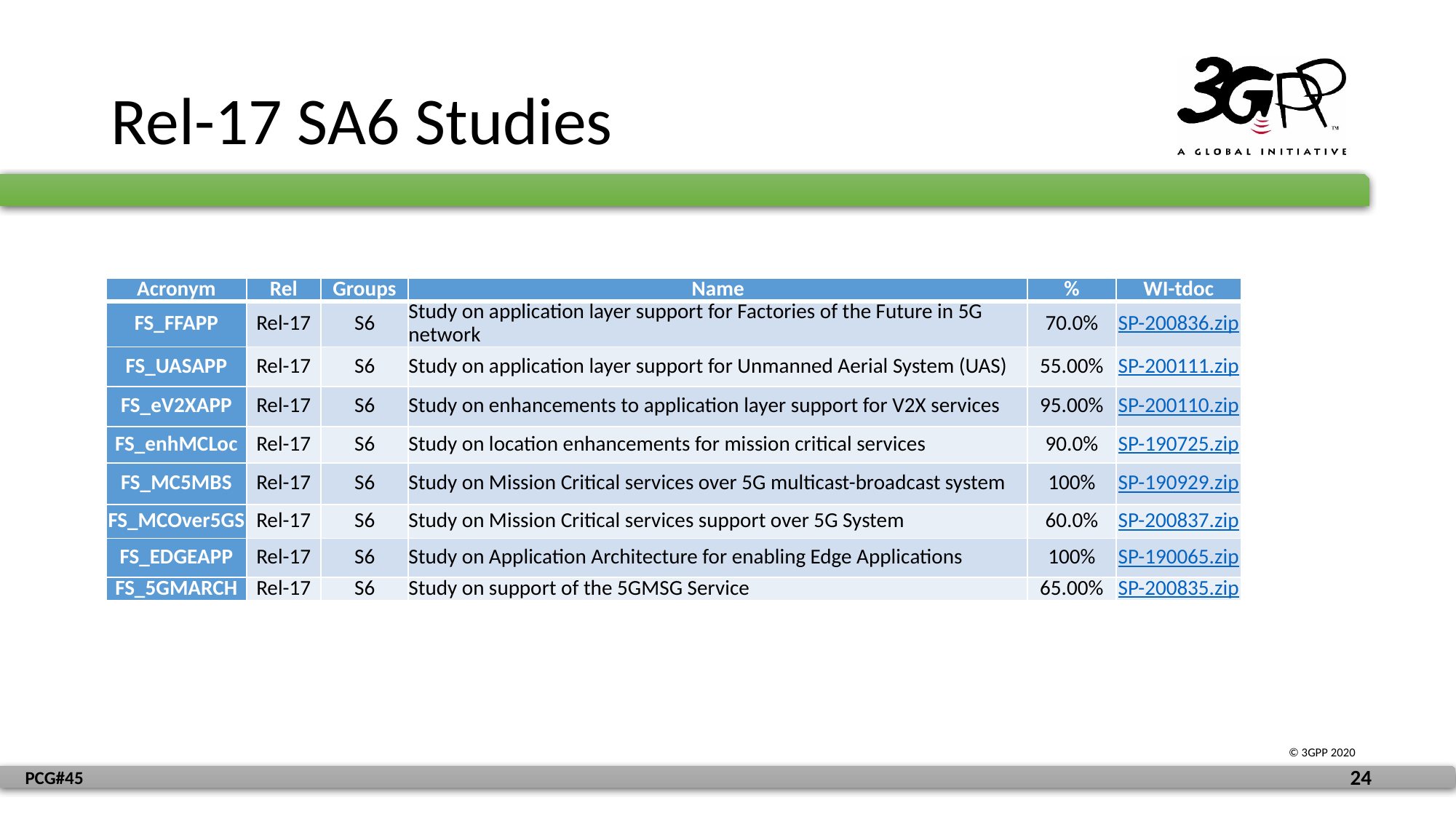

# Rel-17 SA6 Studies
| Acronym | Rel | Groups | Name | % | WI-tdoc |
| --- | --- | --- | --- | --- | --- |
| FS\_FFAPP | Rel-17 | S6 | Study on application layer support for Factories of the Future in 5G network | 70.0% | SP-200836.zip |
| FS\_UASAPP | Rel-17 | S6 | Study on application layer support for Unmanned Aerial System (UAS) | 55.00% | SP-200111.zip |
| FS\_eV2XAPP | Rel-17 | S6 | Study on enhancements to application layer support for V2X services | 95.00% | SP-200110.zip |
| FS\_enhMCLoc | Rel-17 | S6 | Study on location enhancements for mission critical services | 90.0% | SP-190725.zip |
| FS\_MC5MBS | Rel-17 | S6 | Study on Mission Critical services over 5G multicast-broadcast system | 100% | SP-190929.zip |
| FS\_MCOver5GS | Rel-17 | S6 | Study on Mission Critical services support over 5G System | 60.0% | SP-200837.zip |
| FS\_EDGEAPP | Rel-17 | S6 | Study on Application Architecture for enabling Edge Applications | 100% | SP-190065.zip |
| FS\_5GMARCH | Rel-17 | S6 | Study on support of the 5GMSG Service | 65.00% | SP-200835.zip |